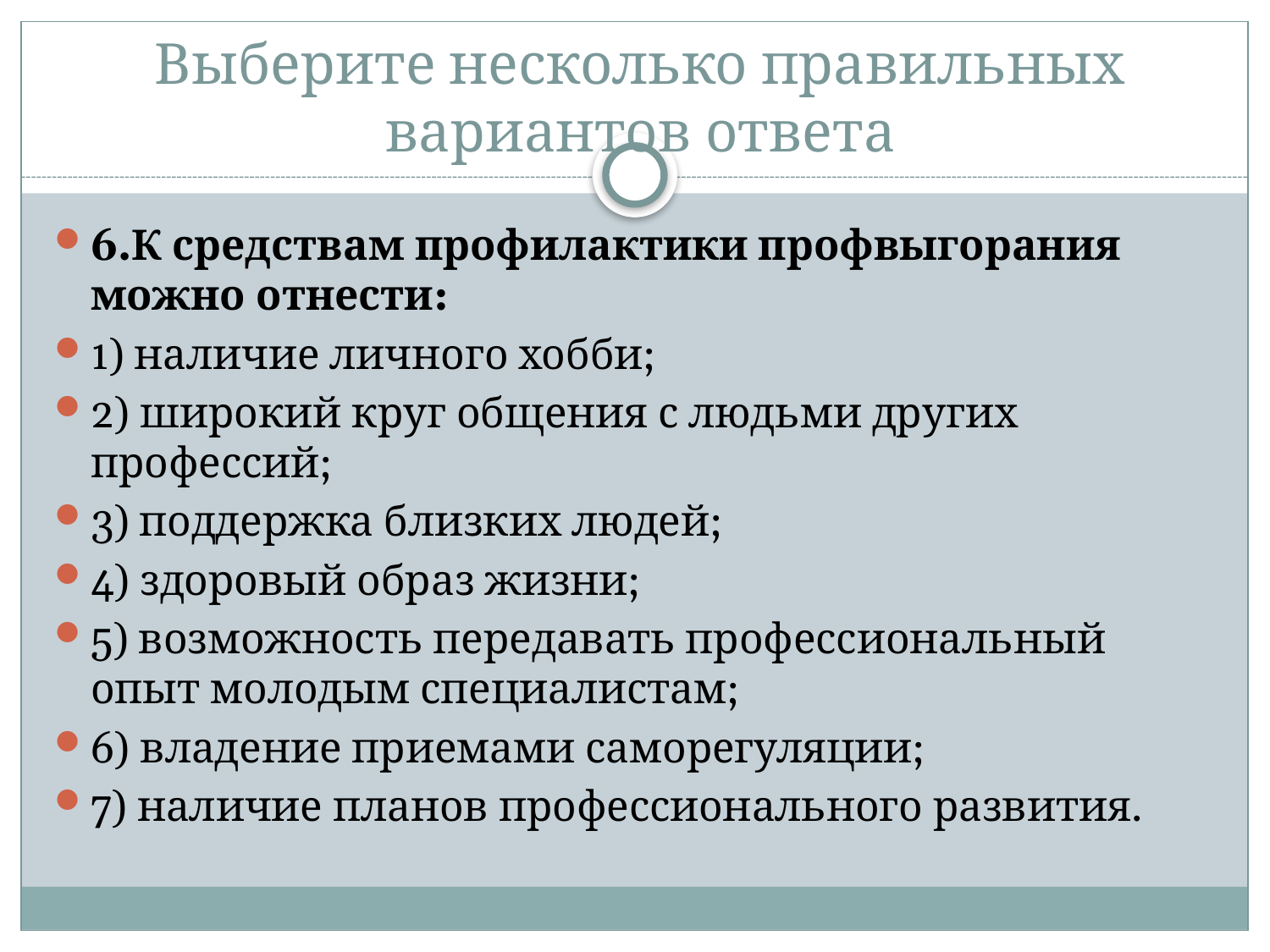

# Выберите несколько правильных вариантов ответа
6.К средствам профилактики профвыгорания можно отнести:
1) наличие личного хобби;
2) широкий круг общения с людьми других профессий;
3) поддержка близких людей;
4) здоровый образ жизни;
5) возможность передавать профессиональный опыт молодым специалистам;
6) владение приемами саморегуляции;
7) наличие планов профессионального развития.